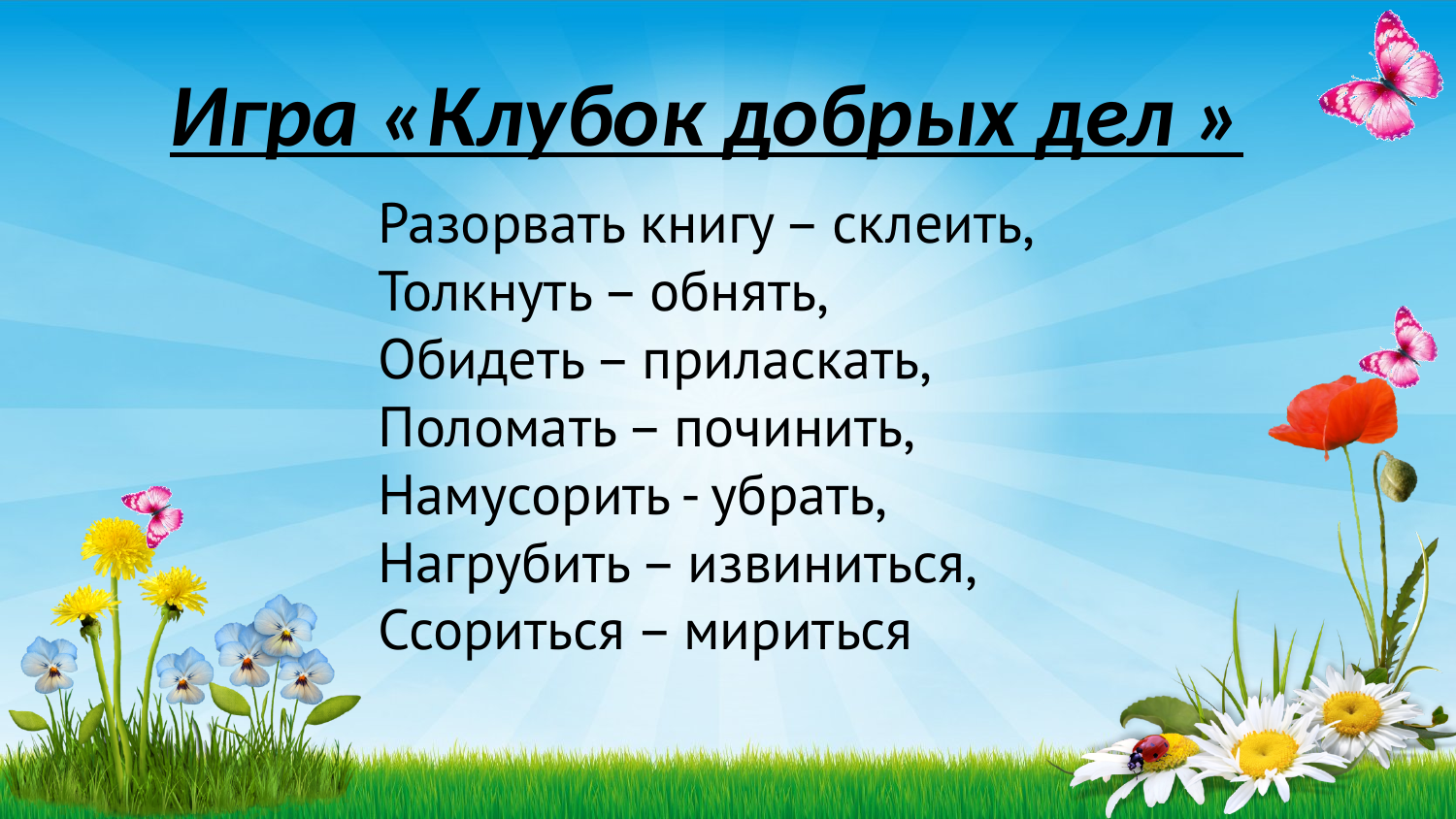

# Игра «Клубок добрых дел »
Разорвать книгу – склеить,
Толкнуть – обнять,
Обидеть – приласкать,
Поломать – починить,
Намусорить - убрать,
Нагрубить – извиниться,
Ссориться – мириться